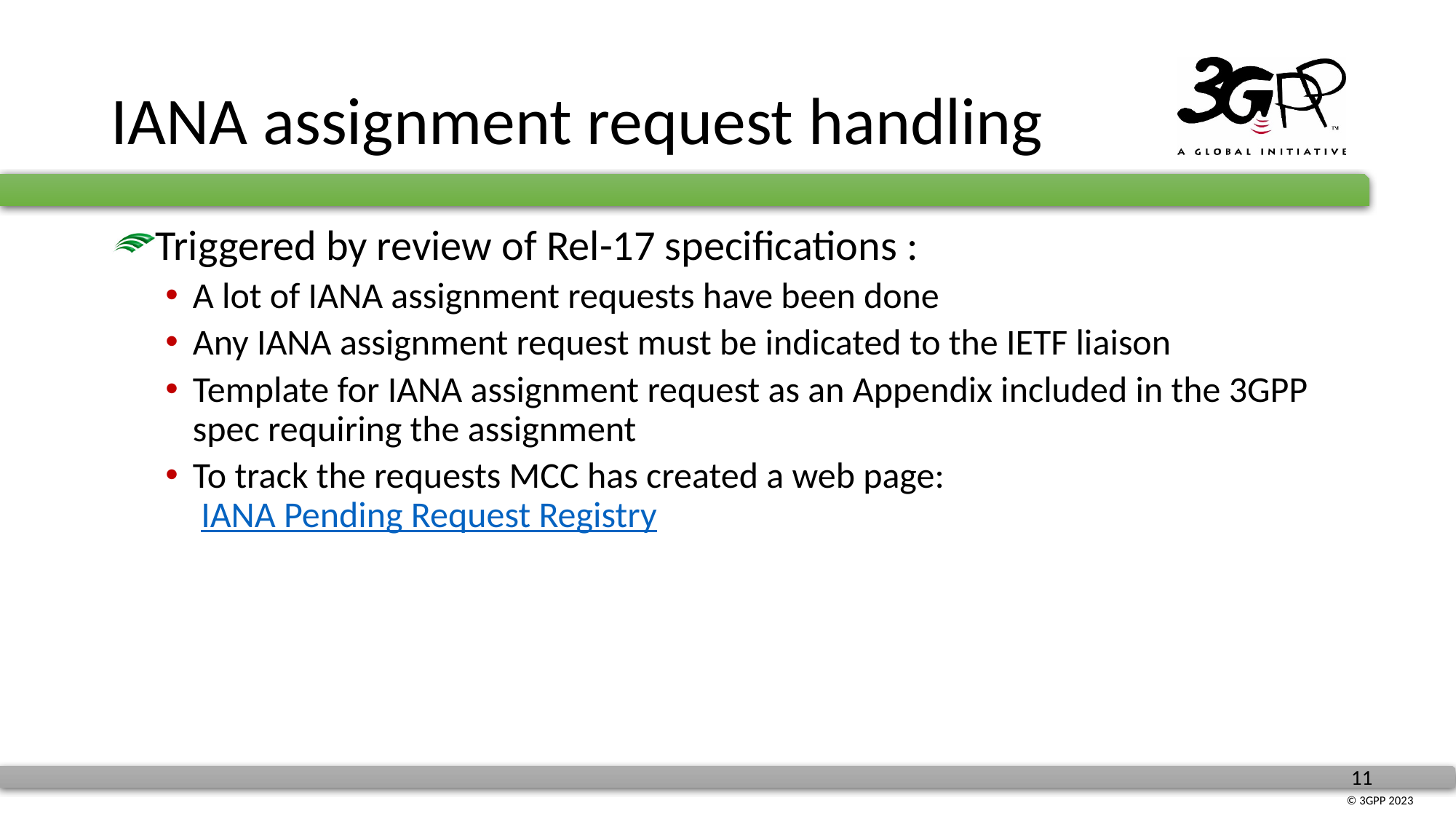

# IANA assignment request handling
Triggered by review of Rel-17 specifications :
A lot of IANA assignment requests have been done
Any IANA assignment request must be indicated to the IETF liaison
Template for IANA assignment request as an Appendix included in the 3GPP spec requiring the assignment
To track the requests MCC has created a web page:
 IANA Pending Request Registry